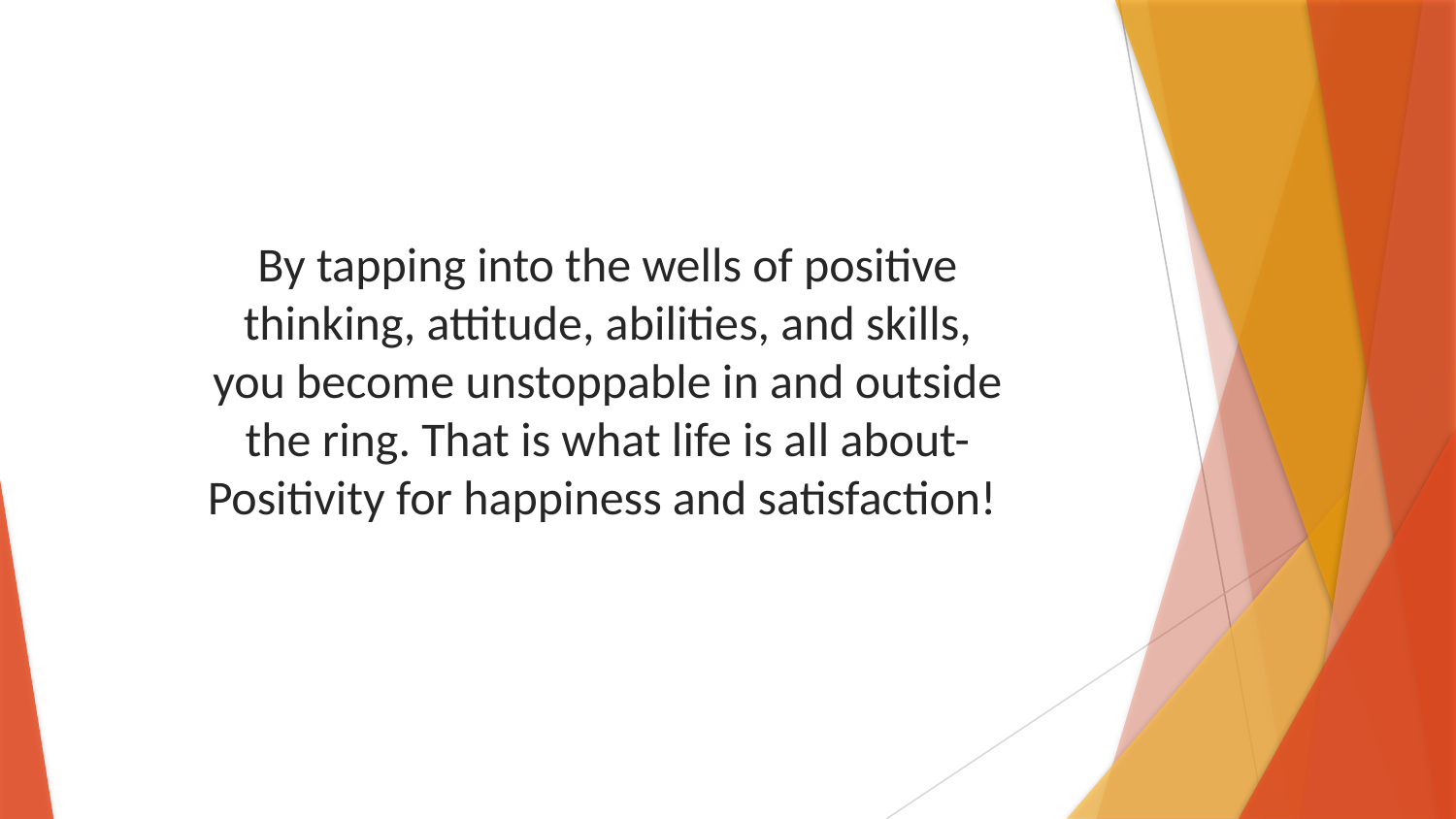

By tapping into the wells of positive thinking, attitude, abilities, and skills, you become unstoppable in and outside the ring. That is what life is all about- Positivity for happiness and satisfaction!